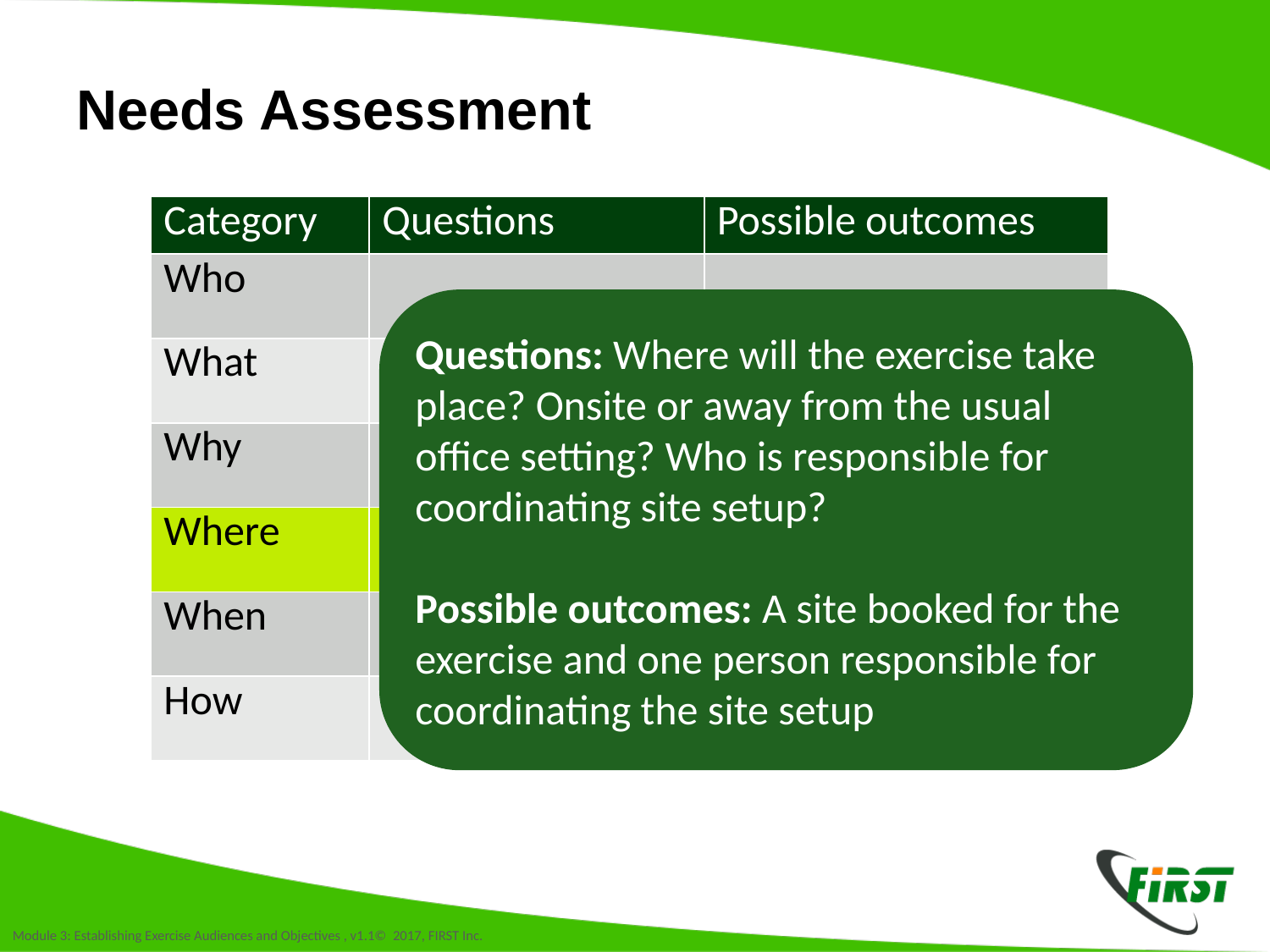

# Needs Assessment
| Category | Questions | Possible outcomes |
| --- | --- | --- |
| Who |  |  |
| What |  |  |
| Why |  |  |
| Where |  |  |
| When |  |  |
| How |  |  |
Questions: Where will the exercise take place? Onsite or away from the usual office setting? Who is responsible for coordinating site setup?

Possible outcomes: A site booked for the exercise and one person responsible for coordinating the site setup